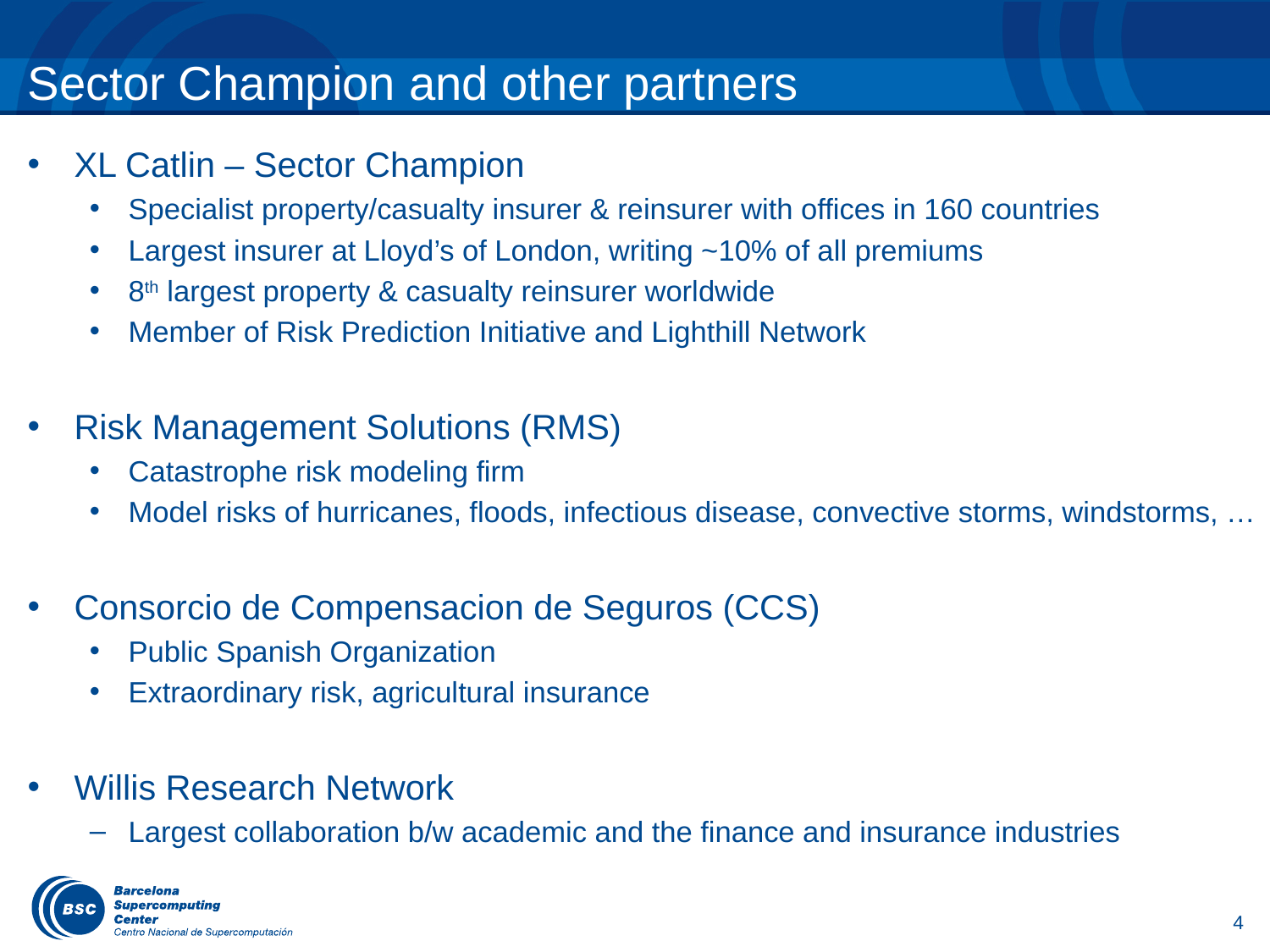

# Sector Champion and other partners
XL Catlin – Sector Champion
Specialist property/casualty insurer & reinsurer with offices in 160 countries
Largest insurer at Lloyd’s of London, writing ~10% of all premiums
8th largest property & casualty reinsurer worldwide
Member of Risk Prediction Initiative and Lighthill Network

Risk Management Solutions (RMS)
Catastrophe risk modeling firm
Model risks of hurricanes, floods, infectious disease, convective storms, windstorms, …

Consorcio de Compensacion de Seguros (CCS)
Public Spanish Organization
Extraordinary risk, agricultural insurance

Willis Research Network
Largest collaboration b/w academic and the finance and insurance industries
4